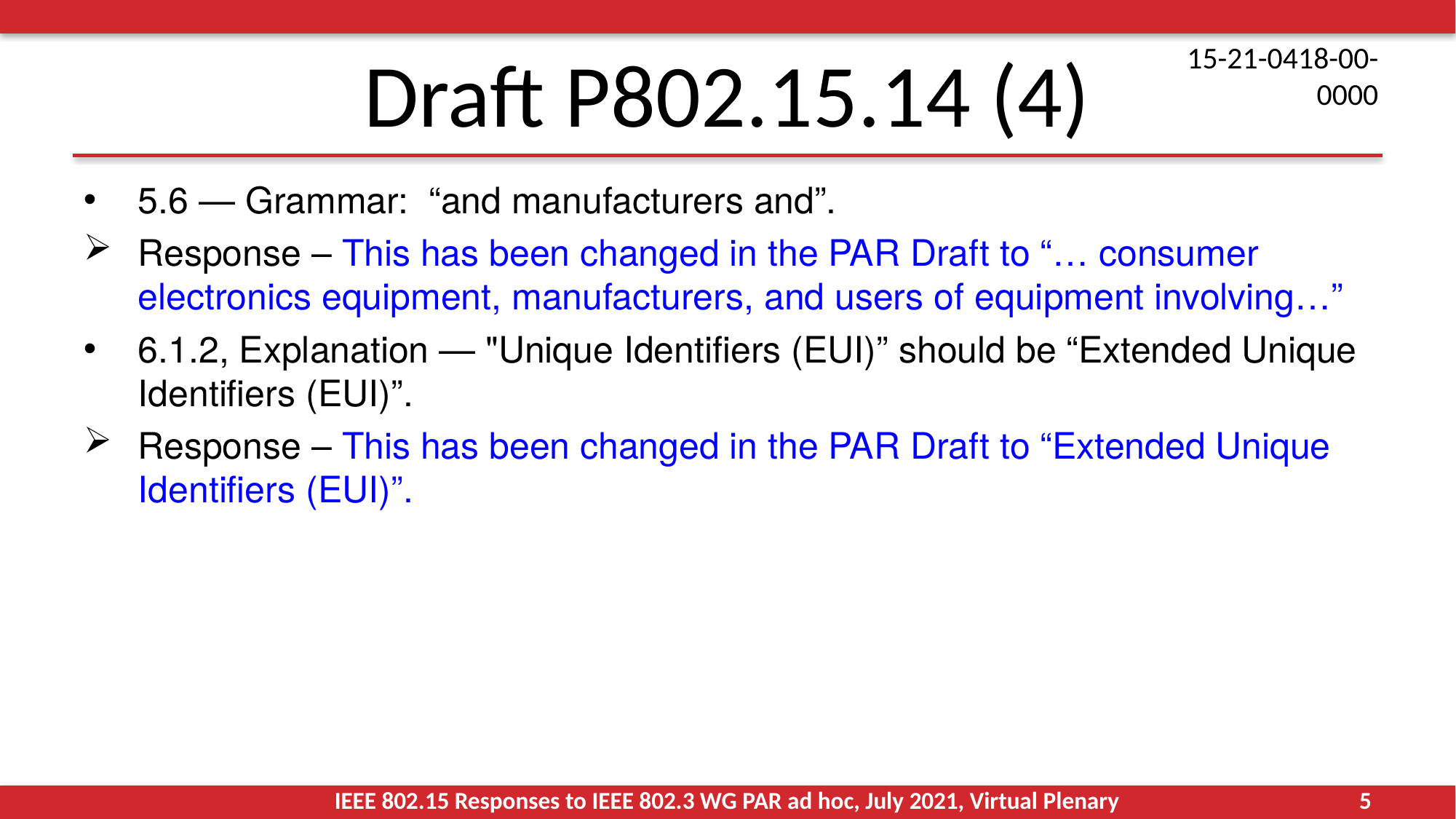

# Draft P802.15.14 (4)
5.6 — Grammar:  “and manufacturers and”.
Response – This has been changed in the PAR Draft to “… consumer electronics equipment, manufacturers, and users of equipment involving…”
6.1.2, Explanation — "Unique Identifiers (EUI)” should be “Extended Unique Identifiers (EUI)”.
Response – This has been changed in the PAR Draft to “Extended Unique Identifiers (EUI)”.
IEEE 802.15 Responses to IEEE 802.3 WG PAR ad hoc, July 2021, Virtual Plenary
5